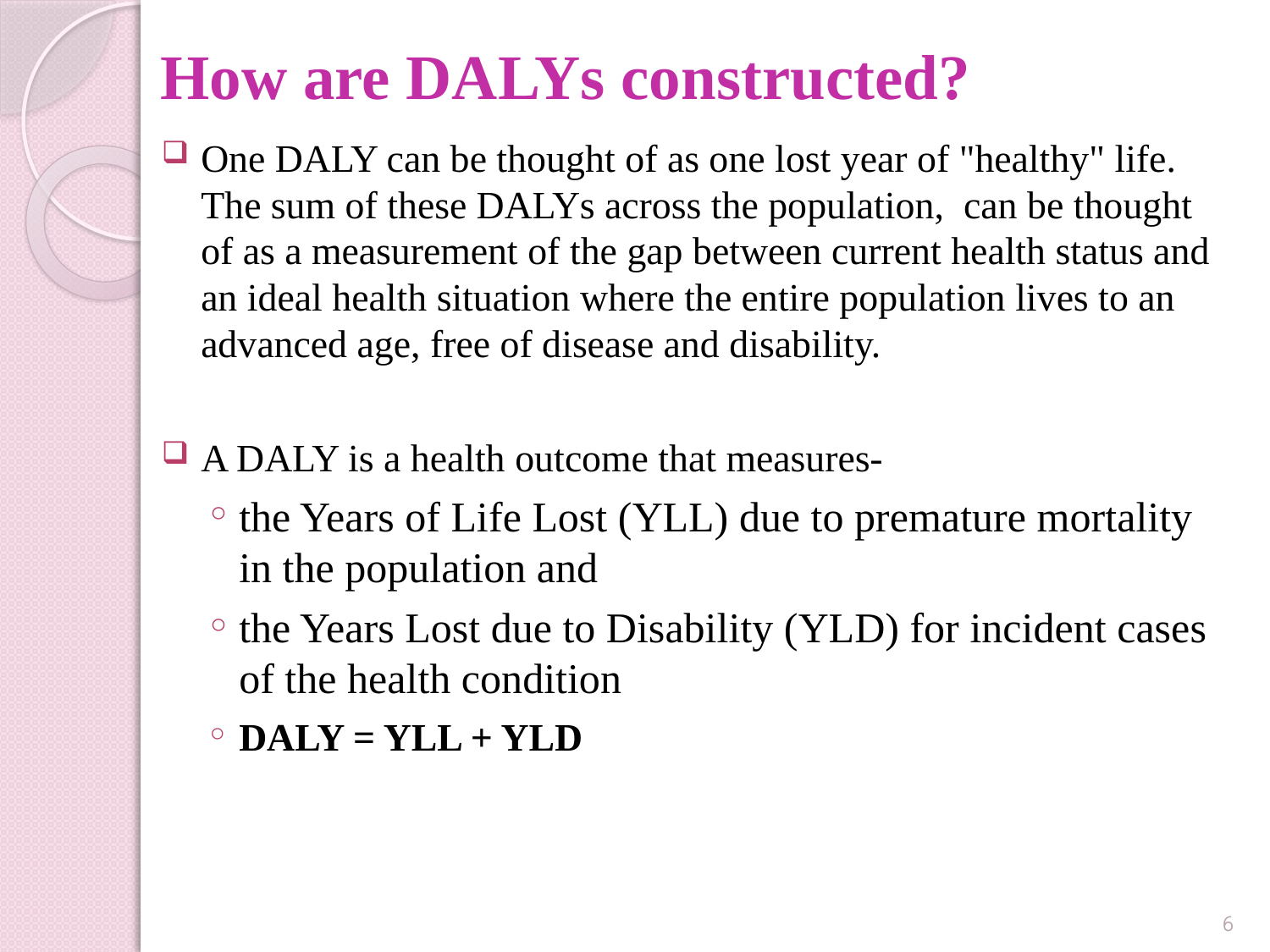

# How are DALYs constructed?
One DALY can be thought of as one lost year of "healthy" life. The sum of these DALYs across the population,  can be thought of as a measurement of the gap between current health status and an ideal health situation where the entire population lives to an advanced age, free of disease and disability.

A DALY is a health outcome that measures-
the Years of Life Lost (YLL) due to premature mortality in the population and
the Years Lost due to Disability (YLD) for incident cases of the health condition
DALY = YLL + YLD

6